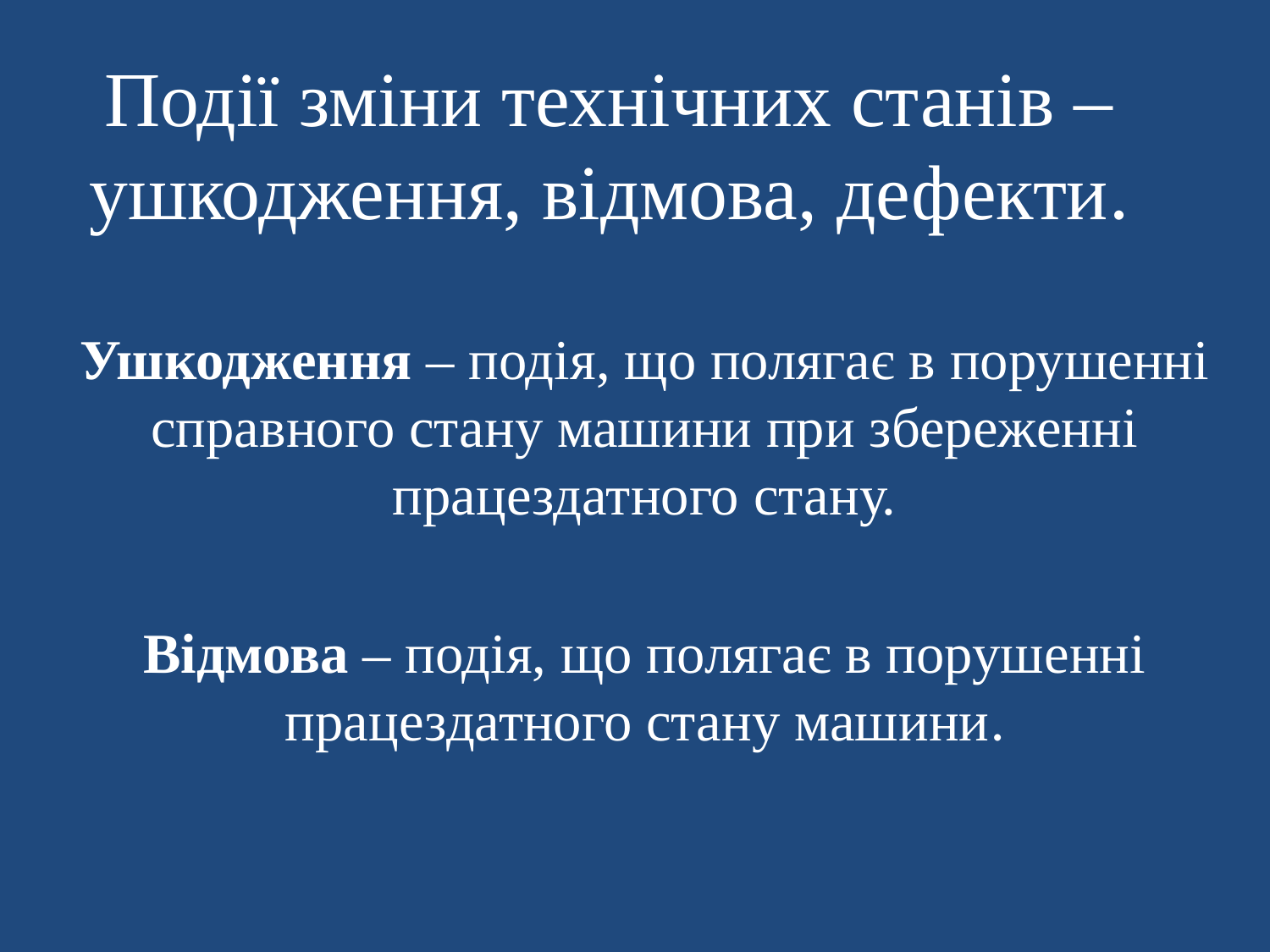

# Події зміни технічних станів – ушкодження, відмова, дефекти.

Ушкодження – подія, що полягає в порушенні справного стану машини при збереженні працездатного стану.

Відмова – подія, що полягає в порушенні працездатного стану машини.